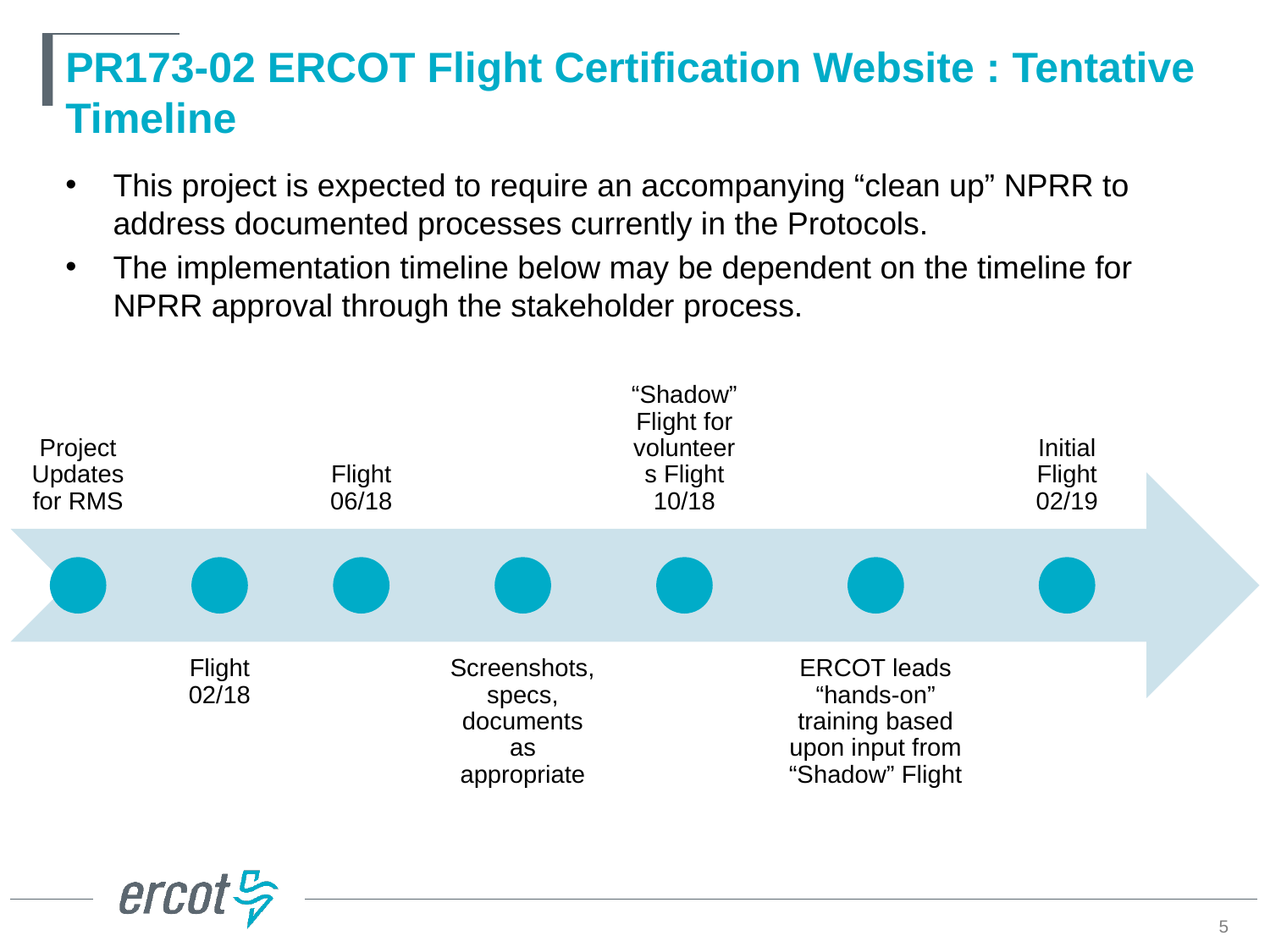

# PR173-02 ERCOT Flight Certification Website : Tentative Timeline
This project is expected to require an accompanying “clean up” NPRR to address documented processes currently in the Protocols.
The implementation timeline below may be dependent on the timeline for NPRR approval through the stakeholder process.

Project Updates for RMS
Flight 02/18
Flight 06/18
Screenshots, specs, documents as appropriate
“Shadow” Flight for volunteers Flight 10/18
ERCOT leads “hands-on” training based upon input from “Shadow” Flight
Initial Flight 02/19